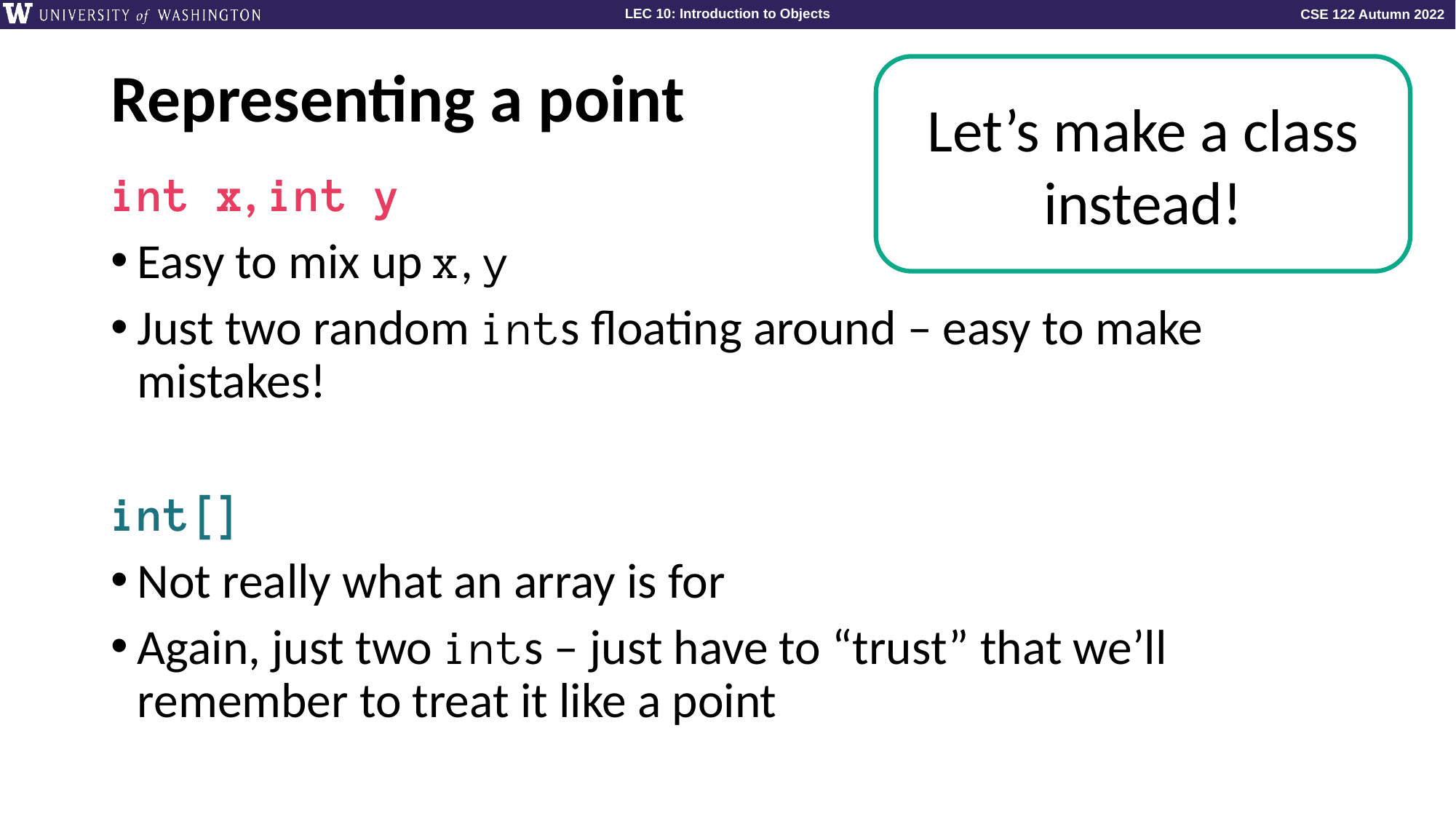

# Representing a point
Let’s make a class instead!
int x, int y
Easy to mix up x, y
Just two random ints floating around – easy to make mistakes!

int[]
Not really what an array is for
Again, just two ints – just have to “trust” that we’ll remember to treat it like a point